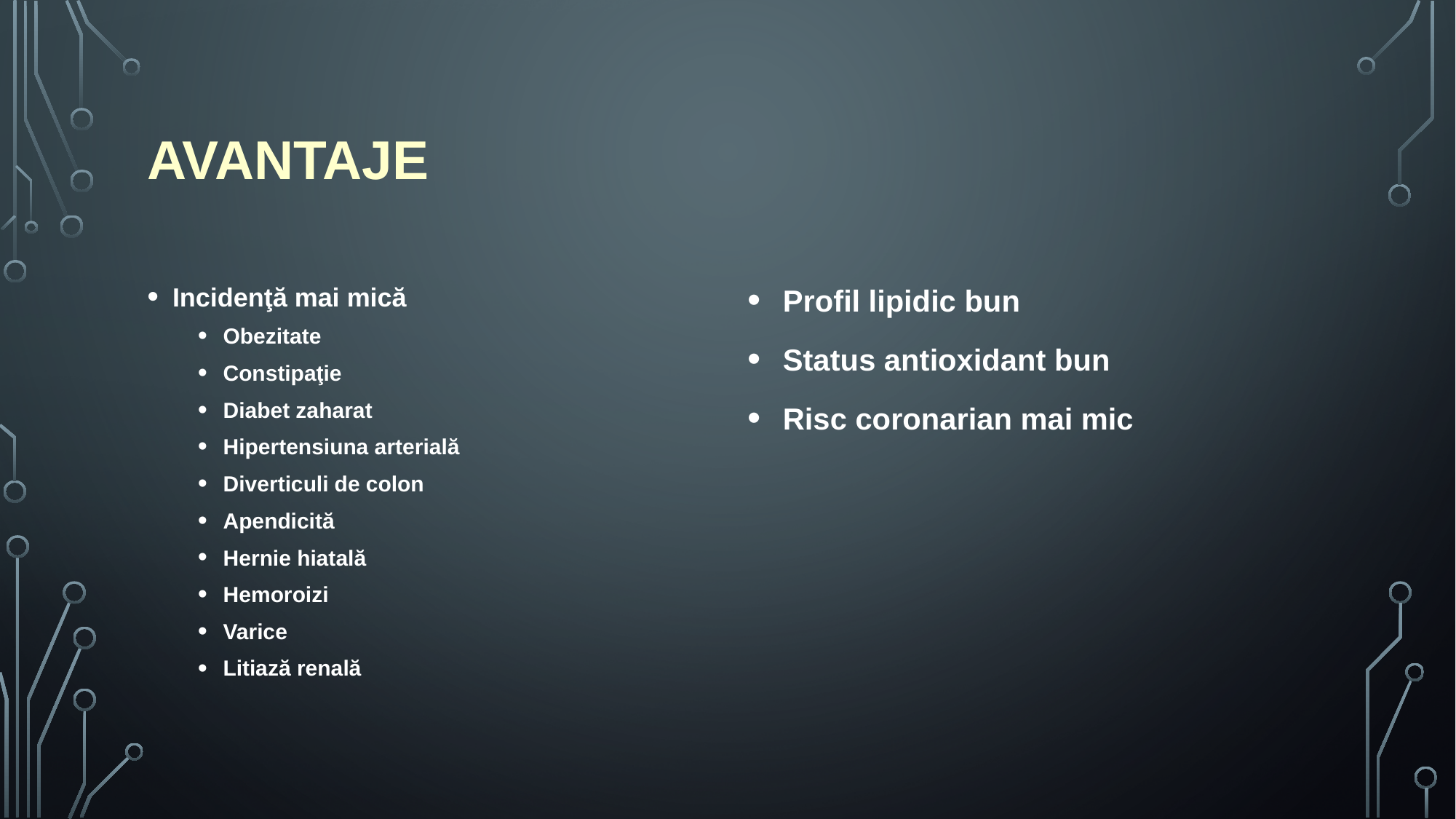

# Avantaje
Incidenţă mai mică
Obezitate
Constipaţie
Diabet zaharat
Hipertensiuna arterială
Diverticuli de colon
Apendicită
Hernie hiatală
Hemoroizi
Varice
Litiază renală
Profil lipidic bun
Status antioxidant bun
Risc coronarian mai mic